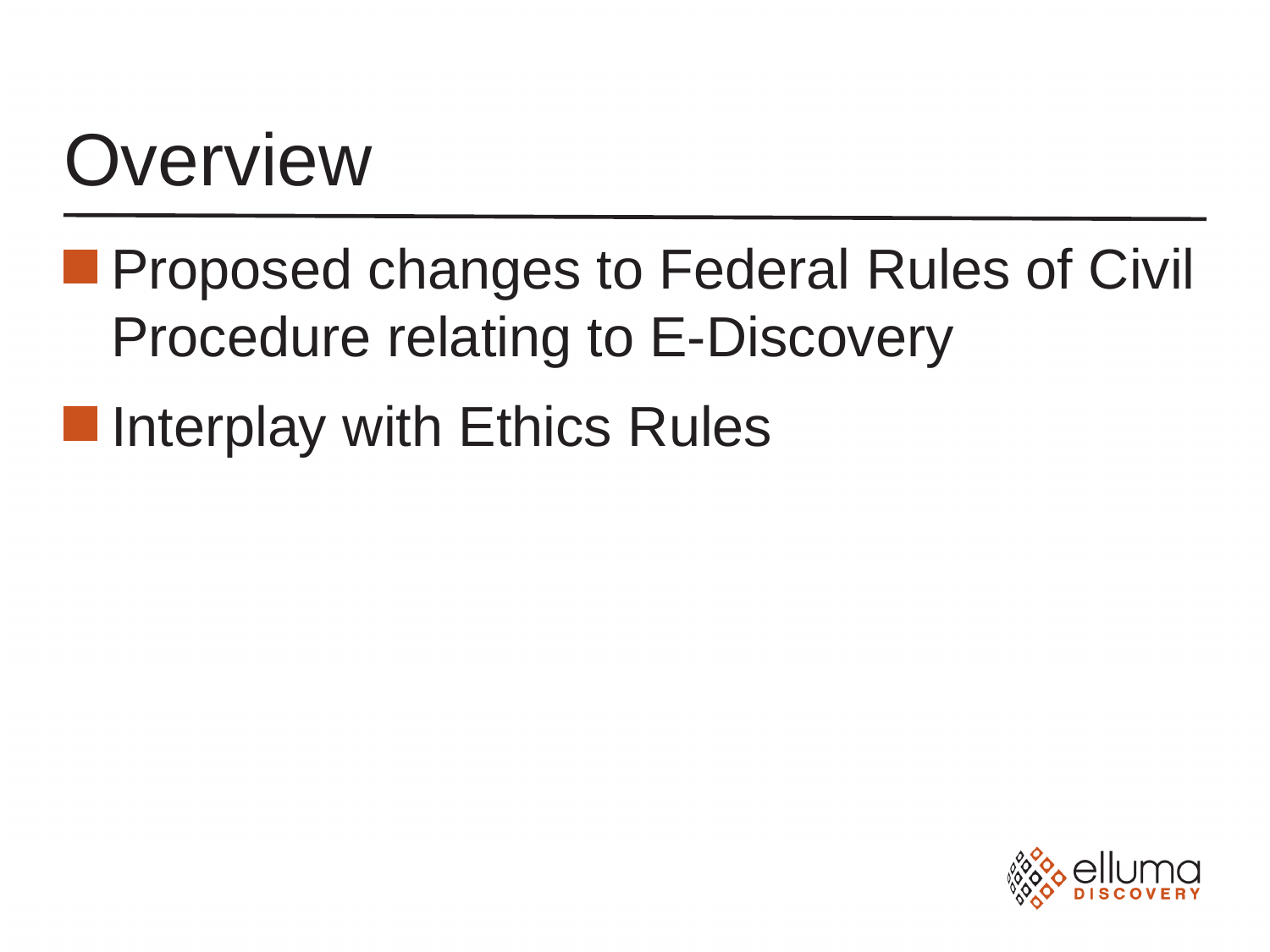

# Overview
Proposed changes to Federal Rules of Civil Procedure relating to E-Discovery
Interplay with Ethics Rules